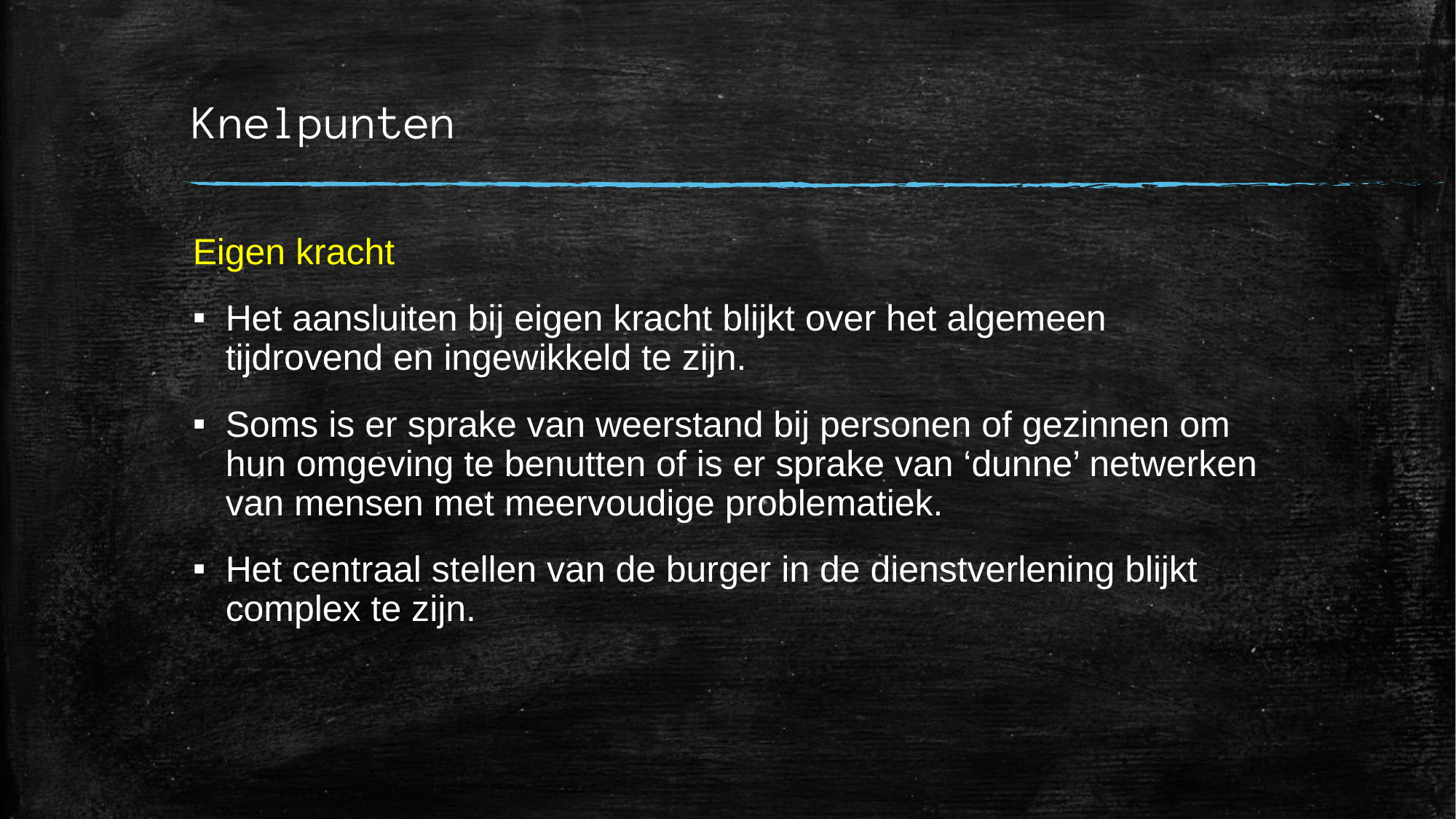

# Knelpunten
Eigen kracht
Het aansluiten bij eigen kracht blijkt over het algemeen tijdrovend en ingewikkeld te zijn.
Soms is er sprake van weerstand bij personen of gezinnen om hun omgeving te benutten of is er sprake van ‘dunne’ netwerken van mensen met meervoudige problematiek.
Het centraal stellen van de burger in de dienstverlening blijkt complex te zijn.